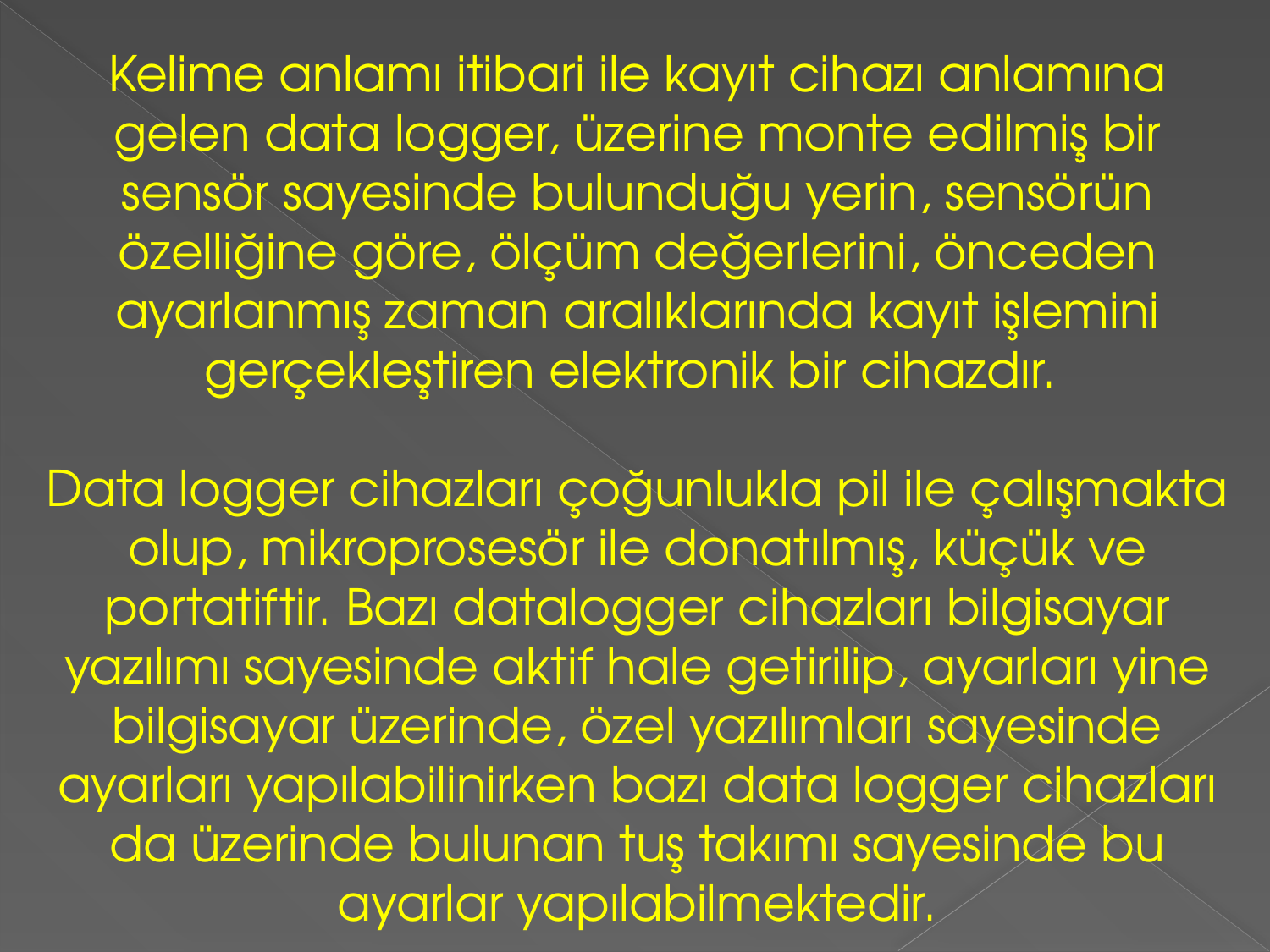

Kelime anlamı itibari ile kayıt cihazı anlamına gelen data logger, üzerine monte edilmiş bir sensör sayesinde bulunduğu yerin, sensörün özelliğine göre, ölçüm değerlerini, önceden ayarlanmış zaman aralıklarında kayıt işlemini gerçekleştiren elektronik bir cihazdır.

Data logger cihazları çoğunlukla pil ile çalışmakta olup, mikroprosesör ile donatılmış, küçük ve portatiftir. Bazı datalogger cihazları bilgisayar yazılımı sayesinde aktif hale getirilip, ayarları yine bilgisayar üzerinde, özel yazılımları sayesinde ayarları yapılabilinirken bazı data logger cihazları da üzerinde bulunan tuş takımı sayesinde bu ayarlar yapılabilmektedir.